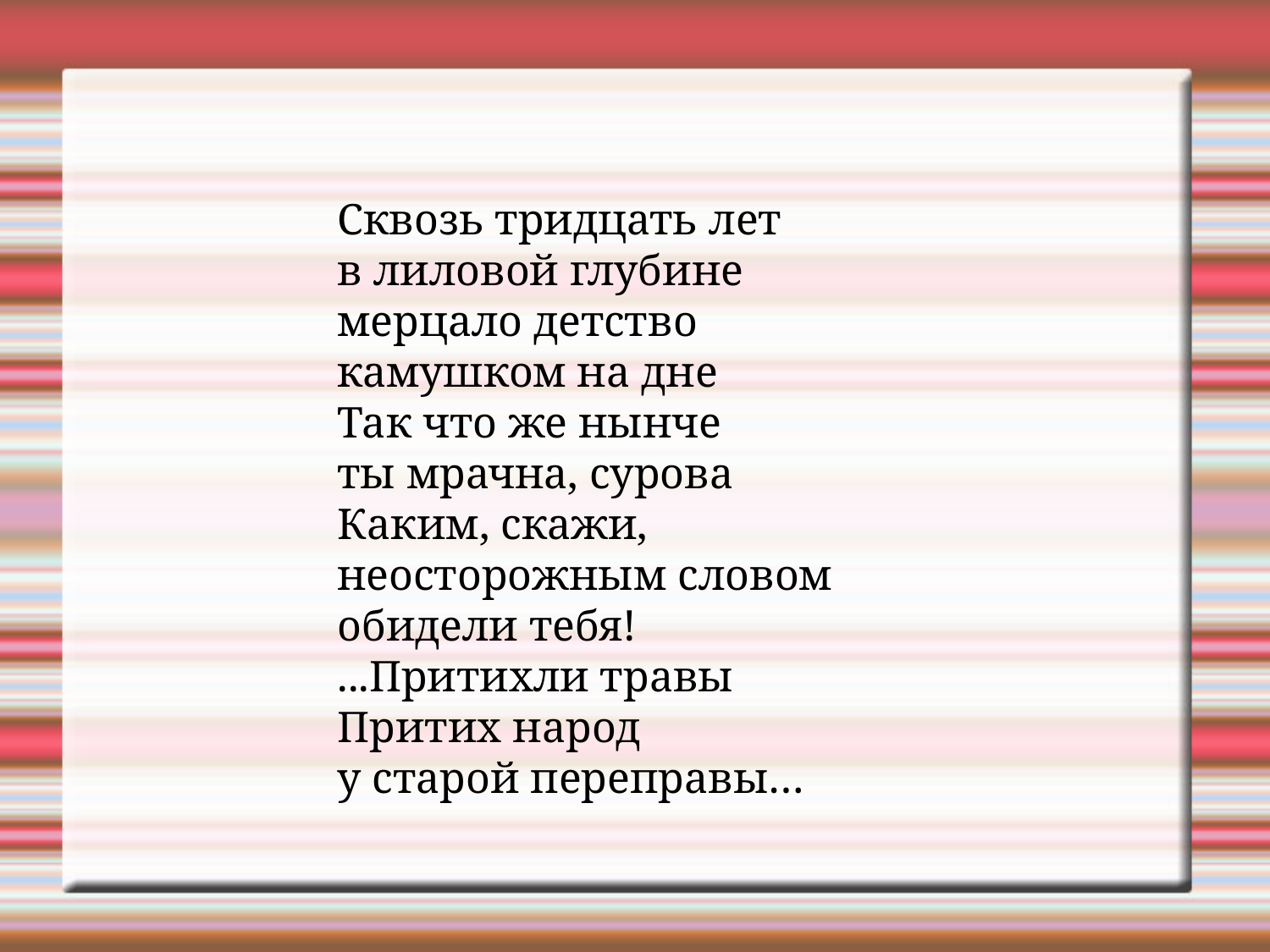

Сквозь тридцать лет
в лиловой глубине
мерцало детство
камушком на дне
Так что же нынче
ты мрачна, сурова
Каким, скажи,
неосторожным словом
обидели тебя!
...Притихли травы
Притих народ
у старой переправы…